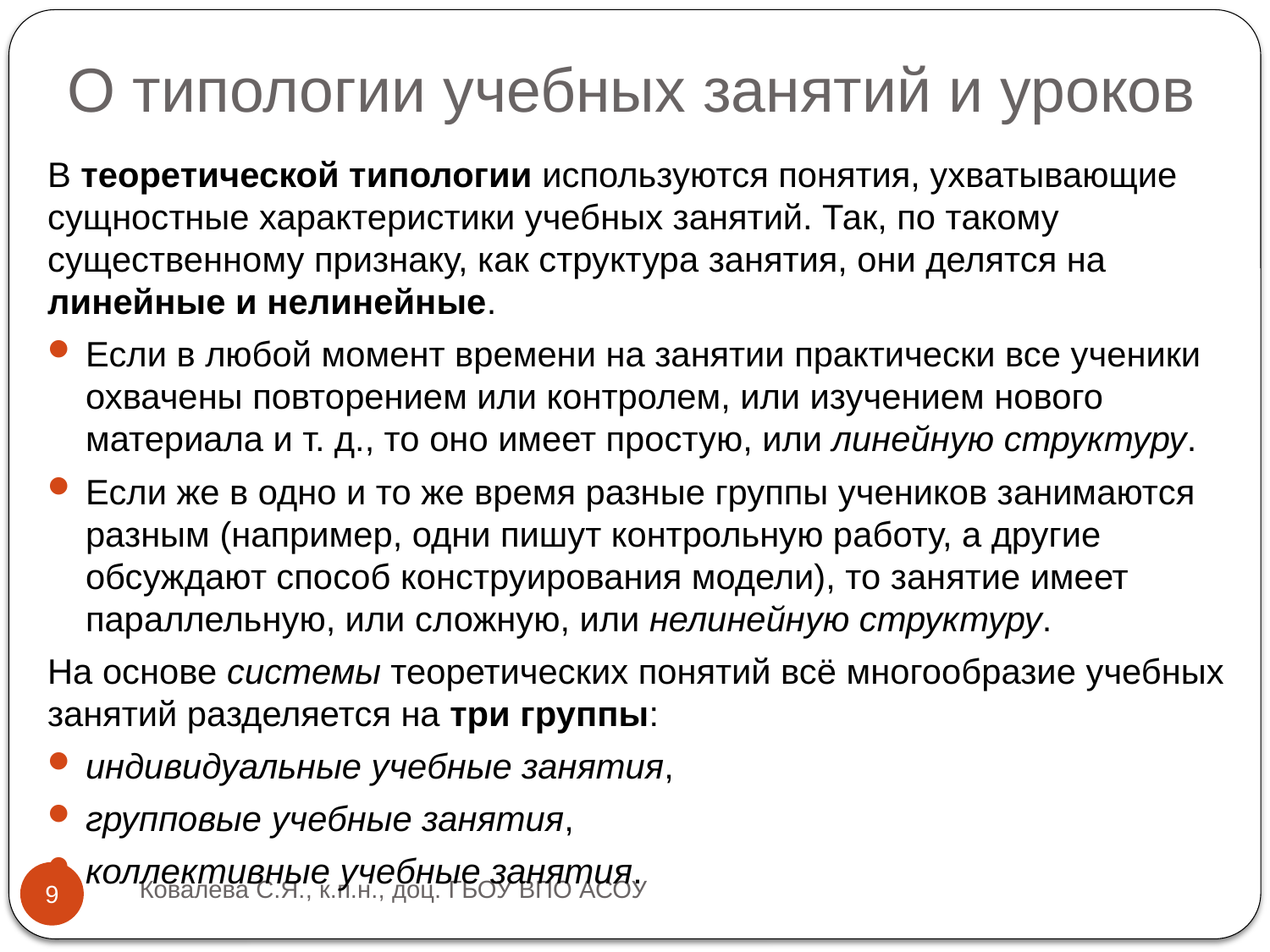

# О типологии учебных занятий и уроков
В теоретической типологии используются понятия, ухватывающие сущностные характеристики учебных занятий. Так, по такому существенному признаку, как структура занятия, они делятся на линейные и нелинейные.
Если в любой момент времени на занятии практически все ученики охвачены повторением или контролем, или изучением нового материала и т. д., то оно имеет простую, или линейную структуру.
Если же в одно и то же время разные группы учеников занимаются разным (например, одни пишут контрольную работу, а другие обсуждают способ конструирования модели), то занятие имеет параллельную, или сложную, или нелинейную структуру.
На основе системы теоретических понятий всё многообразие учебных занятий разделяется на три группы:
индивидуальные учебные занятия,
групповые учебные занятия,
коллективные учебные занятия.

Ковалева С.Я., к.п.н., доц. ГБОУ ВПО АСОУ
9